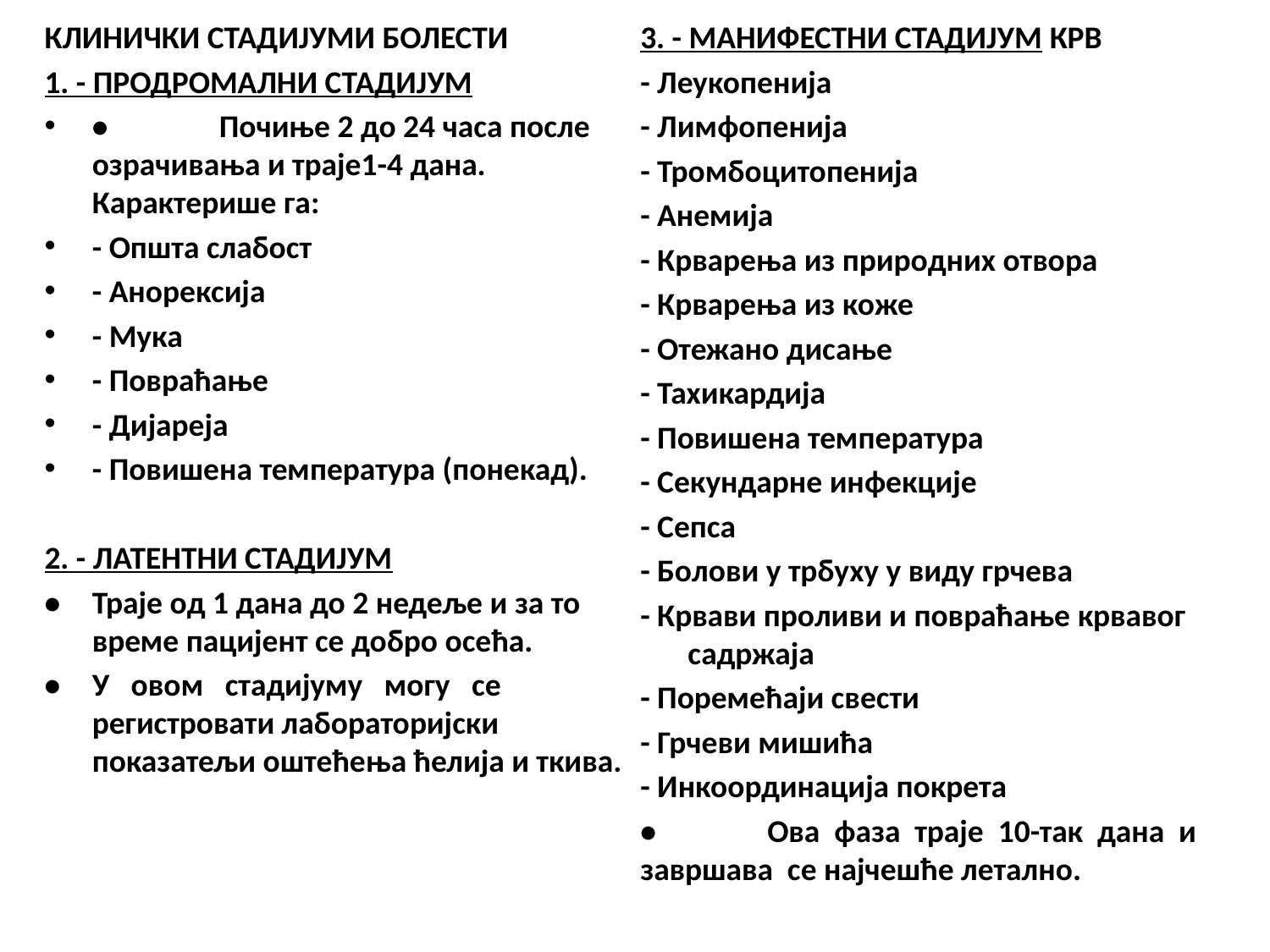

КЛИНИЧКИ СТАДИЈУМИ БОЛЕСТИ
1. - ПРОДРОМАЛНИ СТАДИЈУМ
•	Почиње 2 до 24 часа после озрачивања и траје1-4 дана. Карактерише га:
- Општа слабост
- Анорексија
- Мука
- Повраћање
- Дијареја
- Повишена температура (понекад).

2. - ЛАТЕНТНИ СТАДИЈУМ
•	Траје од 1 дана до 2 недеље и за то време пацијент се добро осећа.
•	У   овом   стадијуму   могу   се   регистровати лабораторијски показатељи оштећења ћелија и ткива.

3. - МАНИФЕСТНИ СТАДИЈУМ КРВ
- Леукопенија
- Лимфопенија
- Тромбоцитопенија
- Анемија
- Крварења из природних отвора
- Крварења из коже
- Отежано дисање
- Тахикардија
- Повишена температура
- Секундарне инфекције
- Сепса
- Болови у трбуху у виду грчева
- Крвави проливи и повраћање крвавог садржаја
- Поремећаји свести
- Грчеви мишића
- Инкоординација покрета
•	Ова  фаза  траје  10-так  дана  и  завршава  се најчешће летално.